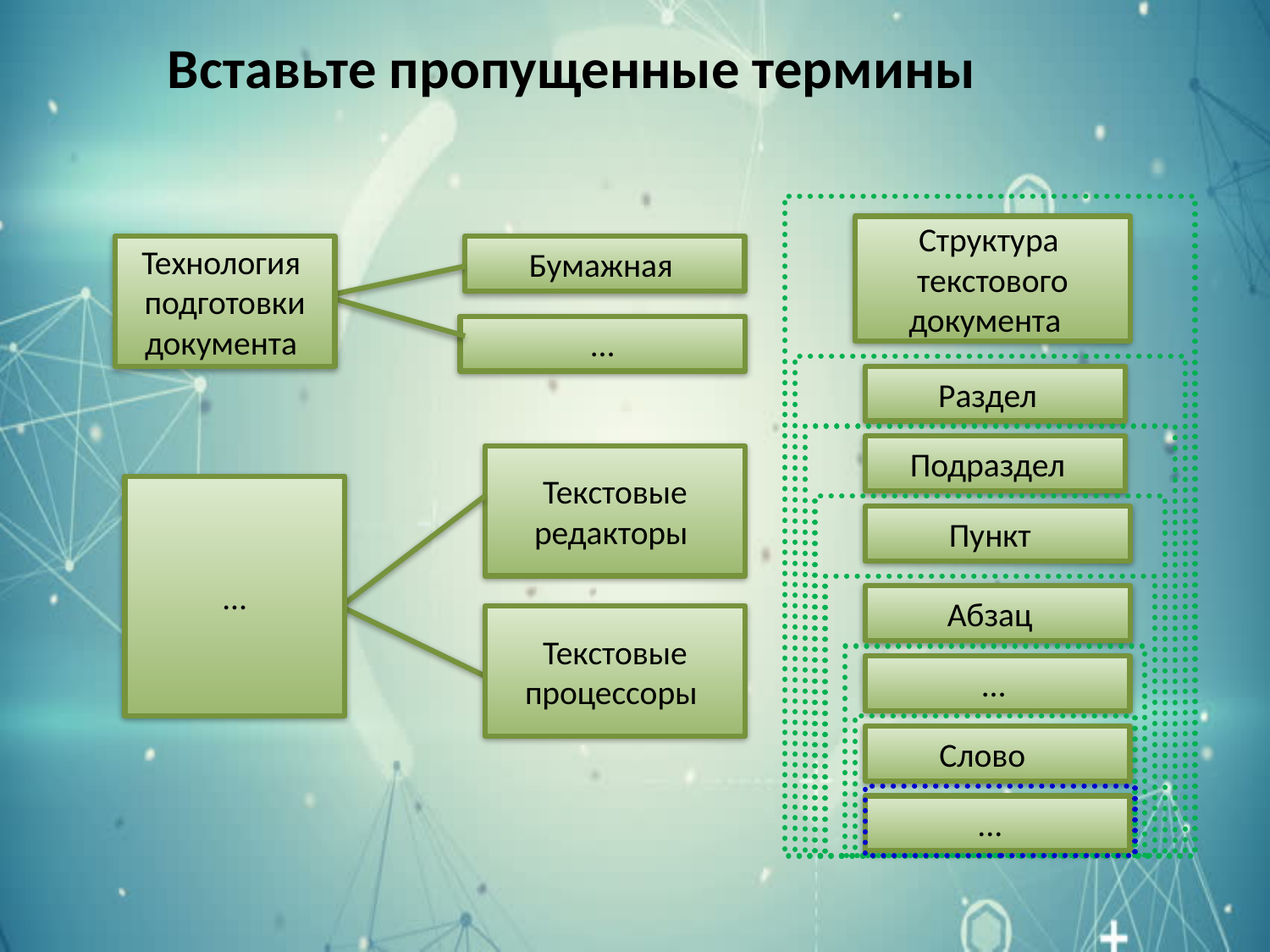

Вставьте пропущенные термины

Структура
текстового
документа
Технология
подготовки
документа
Бумажная

…

Раздел

Подраздел
Текстовые
редакторы
…

Пункт

Абзац

Текстовые
процессоры

…

Слово

...